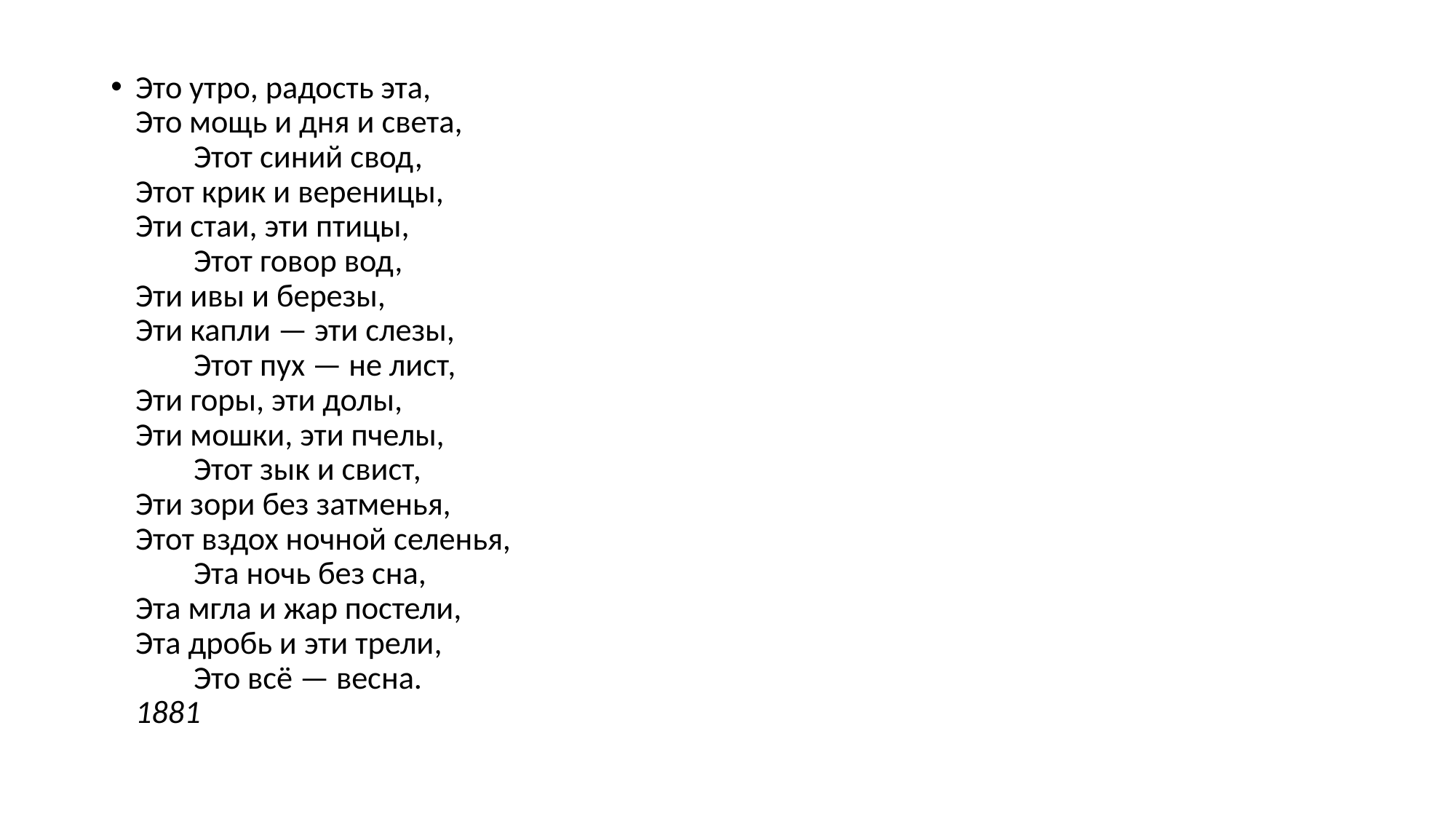

Это утро, радость эта,
Это мощь и дня и света,
        Этот синий свод,
Этот крик и вереницы,
Эти стаи, эти птицы,
        Этот говор вод,
Эти ивы и березы,
Эти капли — эти слезы,
        Этот пух — не лист,
Эти горы, эти долы,
Эти мошки, эти пчелы,
        Этот зык и свист,
Эти зори без затменья,
Этот вздох ночной селенья,
        Эта ночь без сна,
Эта мгла и жар постели,
Эта дробь и эти трели,
        Это всё — весна.
1881